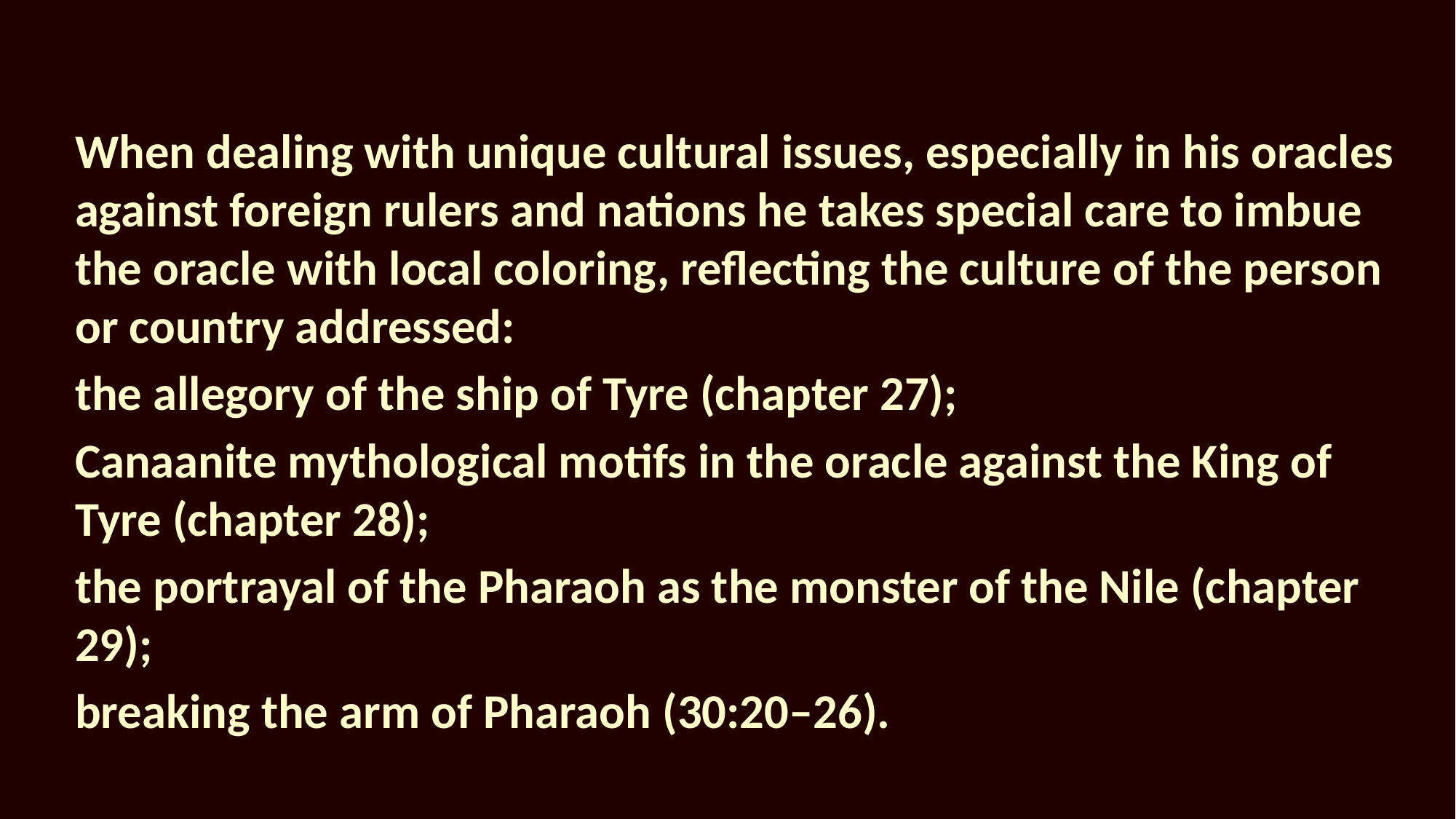

When dealing with unique cultural issues, especially in his oracles against foreign rulers and nations he takes special care to imbue the oracle with local coloring, reflecting the culture of the person or country addressed:
the allegory of the ship of Tyre (chapter 27);
Canaanite mythological motifs in the oracle against the King of Tyre (chapter 28);
the portrayal of the Pharaoh as the monster of the Nile (chapter 29);
breaking the arm of Pharaoh (30:20–26).